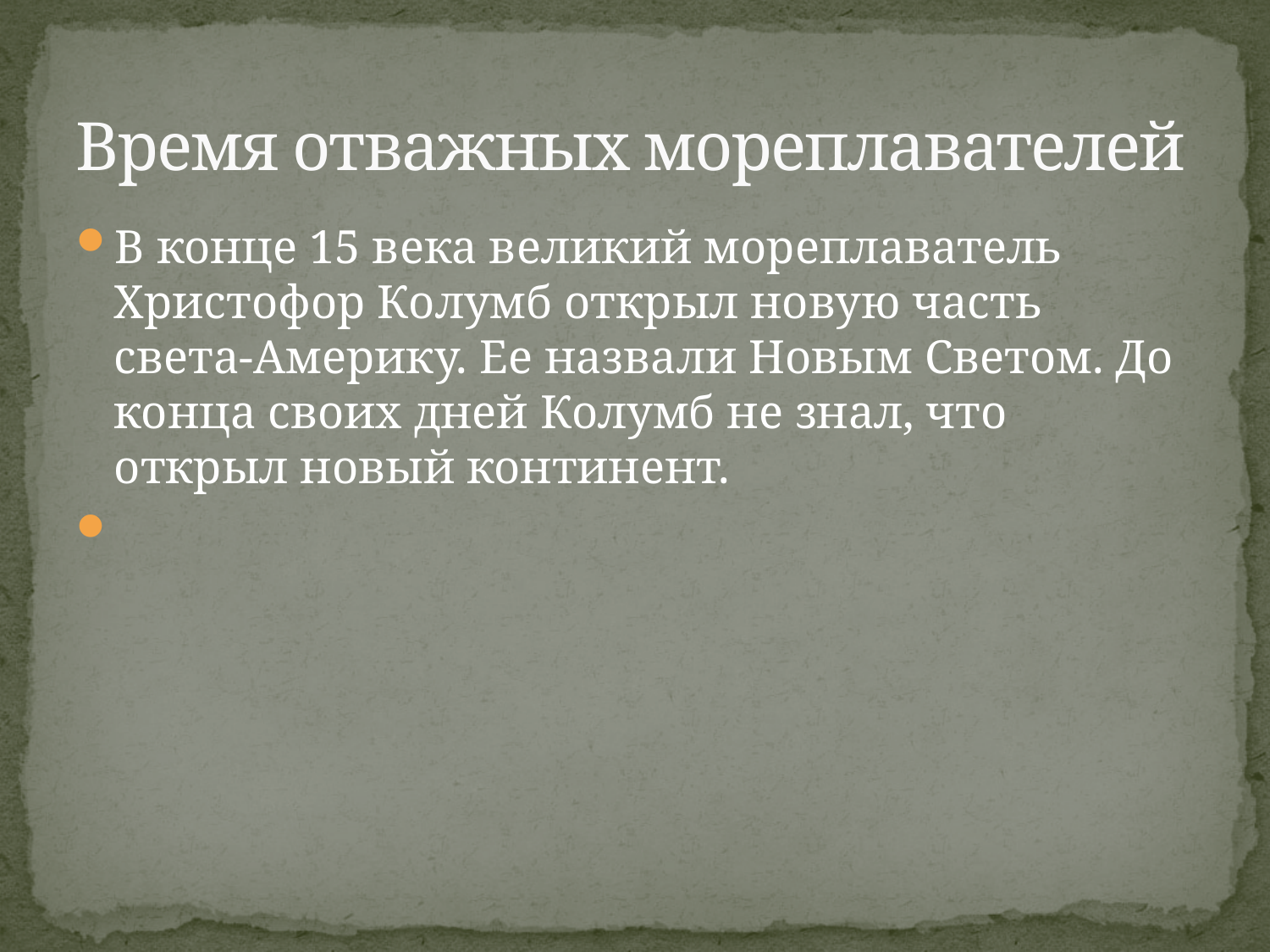

# Время отважных мореплавателей
В конце 15 века великий мореплаватель Христофор Колумб открыл новую часть света-Америку. Ее назвали Новым Светом. До конца своих дней Колумб не знал, что открыл новый континент.